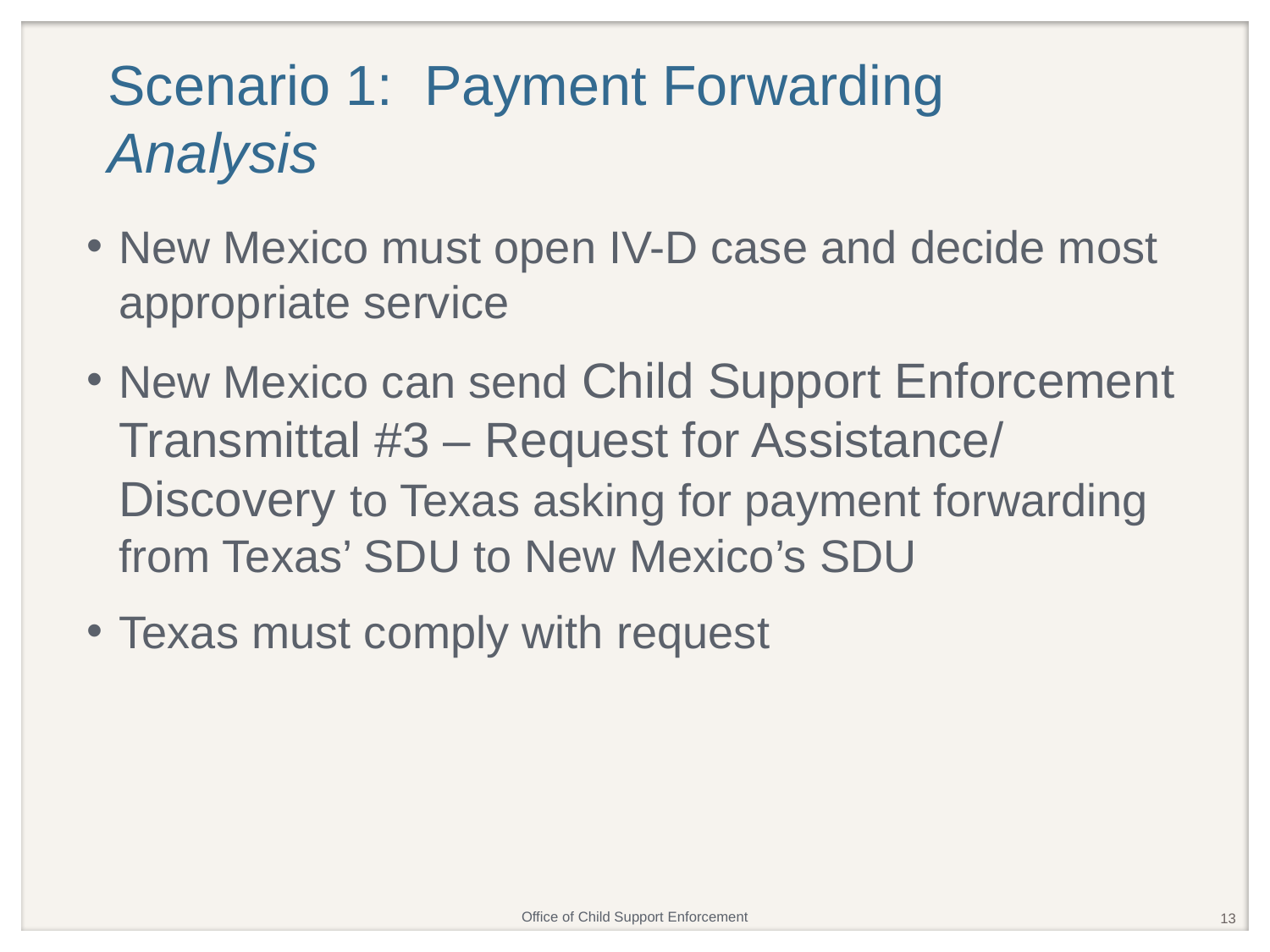

# Scenario 1:  Payment Forwarding Analysis
New Mexico must open IV-D case and decide most appropriate service
New Mexico can send Child Support Enforcement Transmittal #3 – Request for Assistance/ Discovery to Texas asking for payment forwarding from Texas’ SDU to New Mexico’s SDU
Texas must comply with request
13